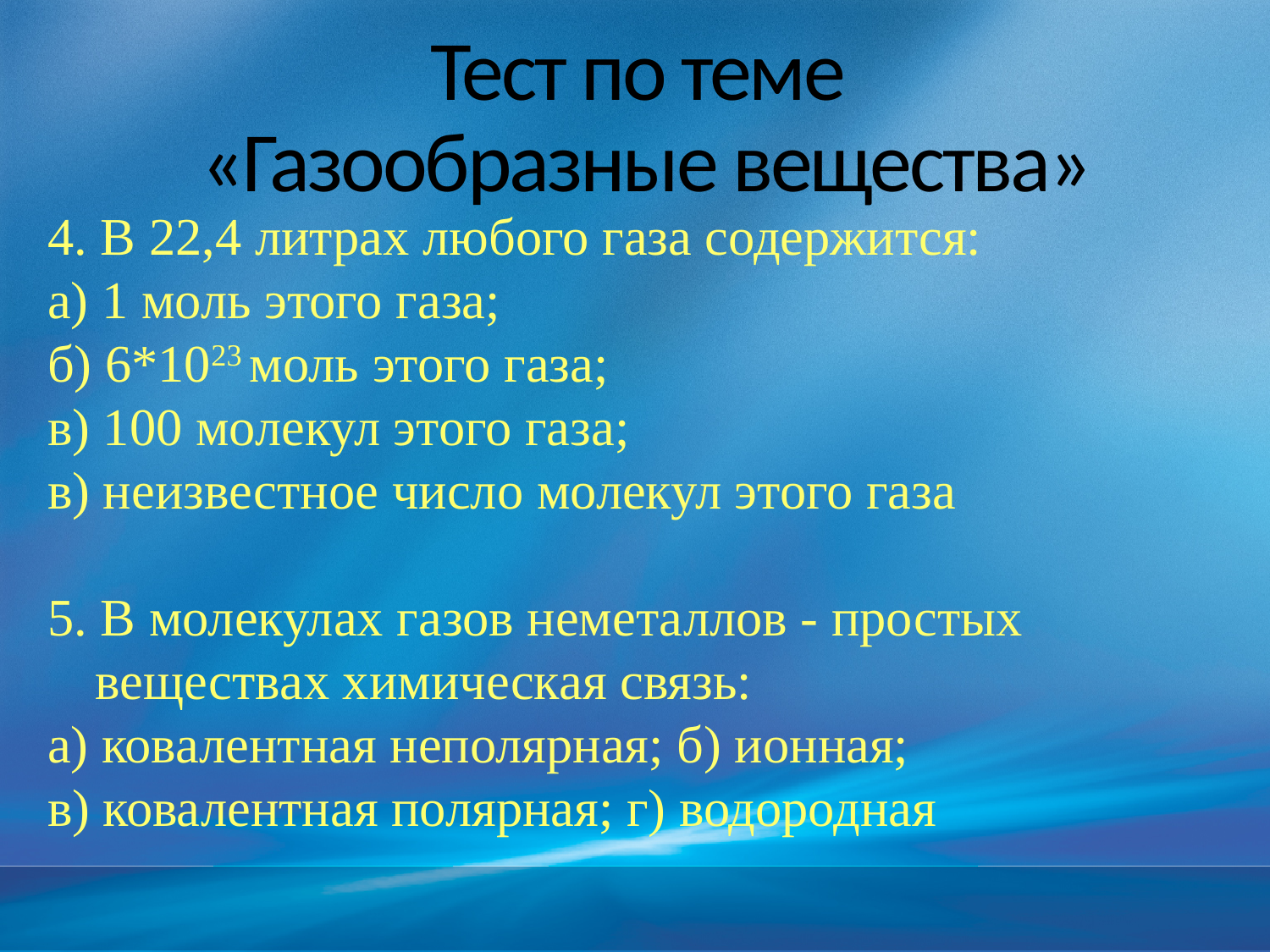

# Тест по теме «Газообразные вещества»
4. В 22,4 литрах любого газа содержится:
а) 1 моль этого газа;
б) 6*1023 моль этого газа;
в) 100 молекул этого газа;
в) неизвестное число молекул этого газа

5. В молекулах газов неметаллов - простых веществах химическая связь:
а) ковалентная неполярная; б) ионная;
в) ковалентная полярная; г) водородная